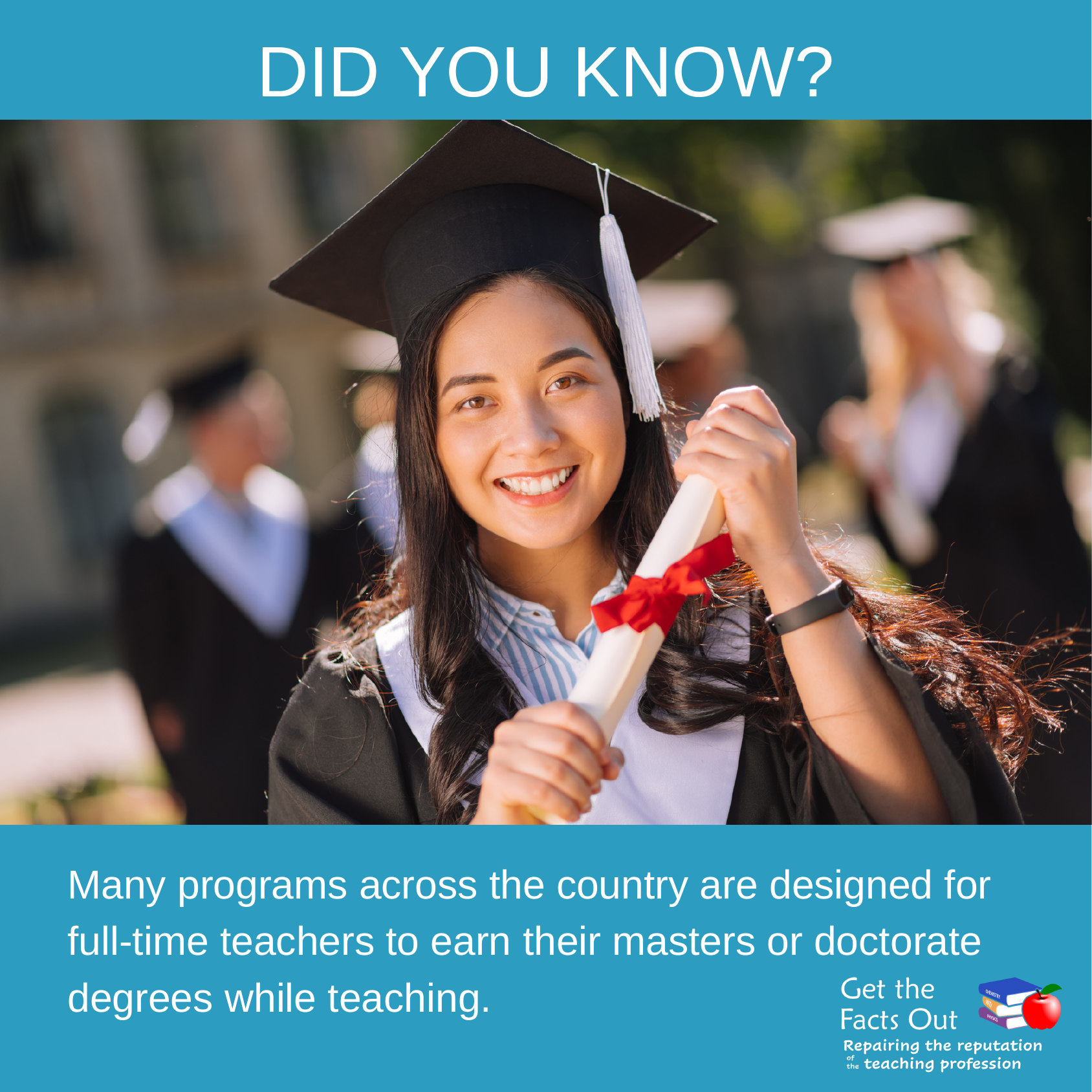

DID YOU KNOW?

Many programs across the country are designed for full-time teachers to earn their masters or doctorate degrees while teaching.